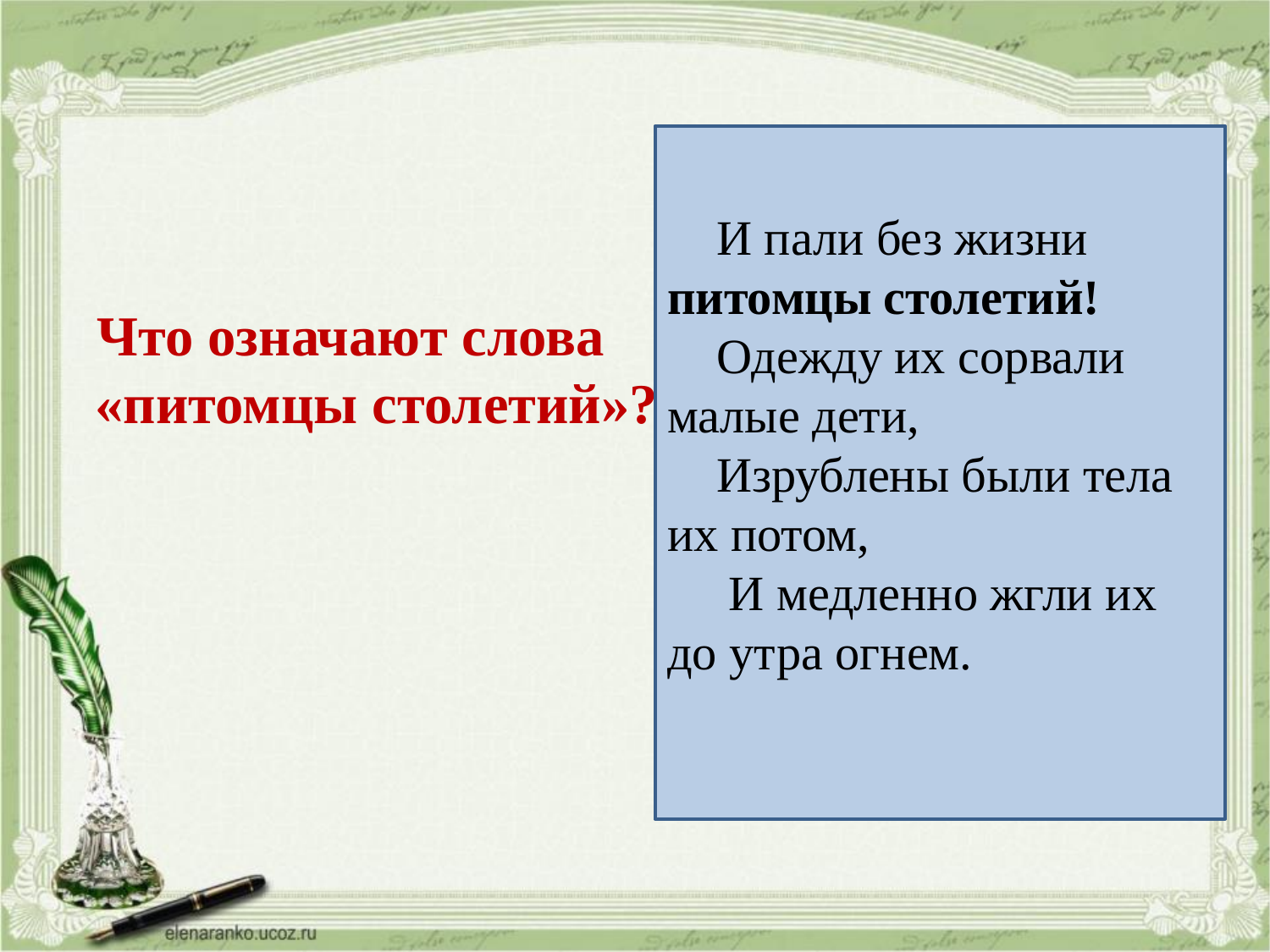

И пали без жизни питомцы столетий!
    Одежду их сорвали малые дети,
    Изрублены были тела их потом,
     И медленно жгли их до утра огнем.

    Что означают слова «питомцы столетий»?